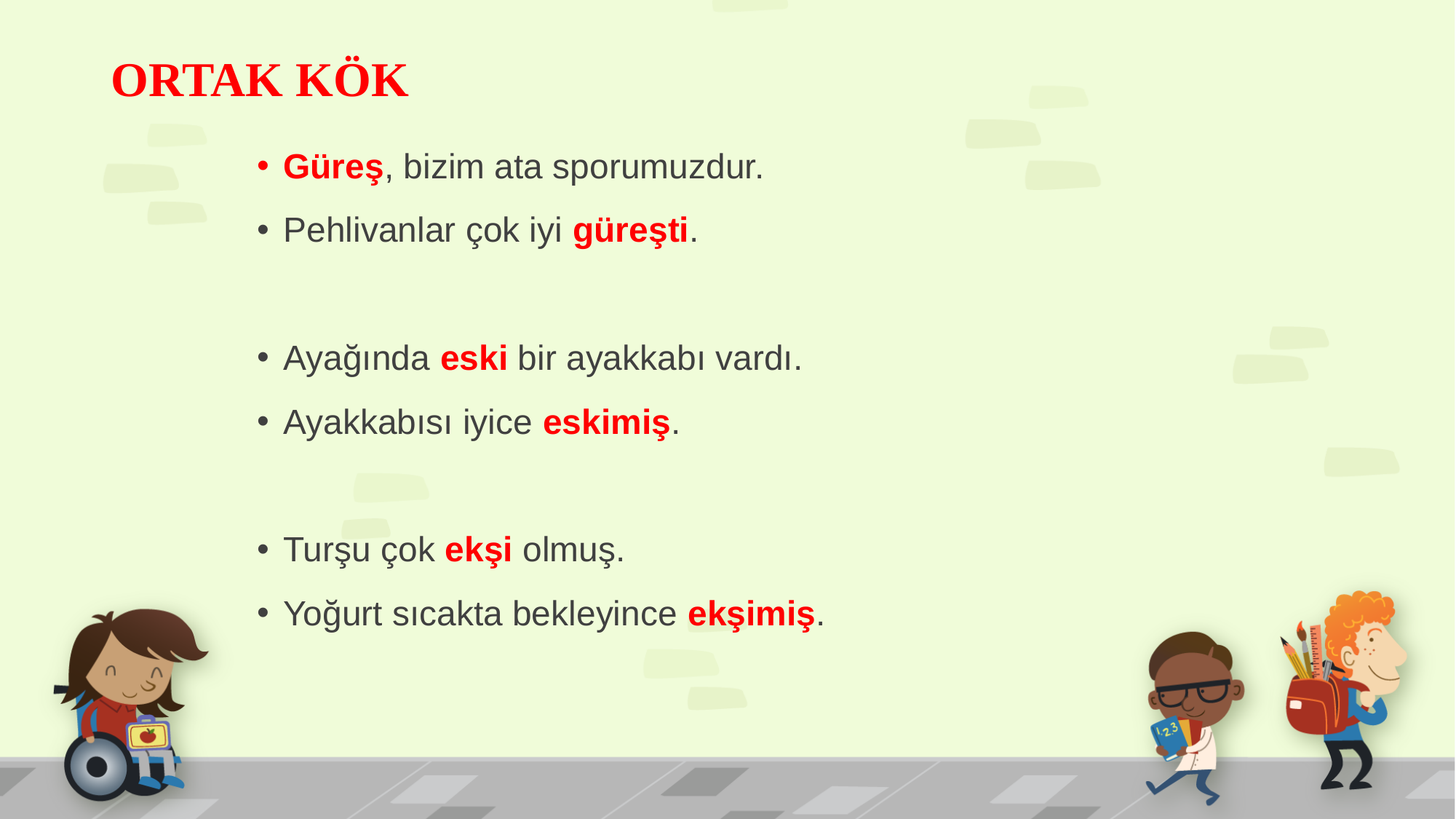

# ORTAK KÖK
Güreş, bizim ata sporumuzdur.
Pehlivanlar çok iyi güreşti.

Ayağında eski bir ayakkabı vardı.
Ayakkabısı iyice eskimiş.

Turşu çok ekşi olmuş.
Yoğurt sıcakta bekleyince ekşimiş.